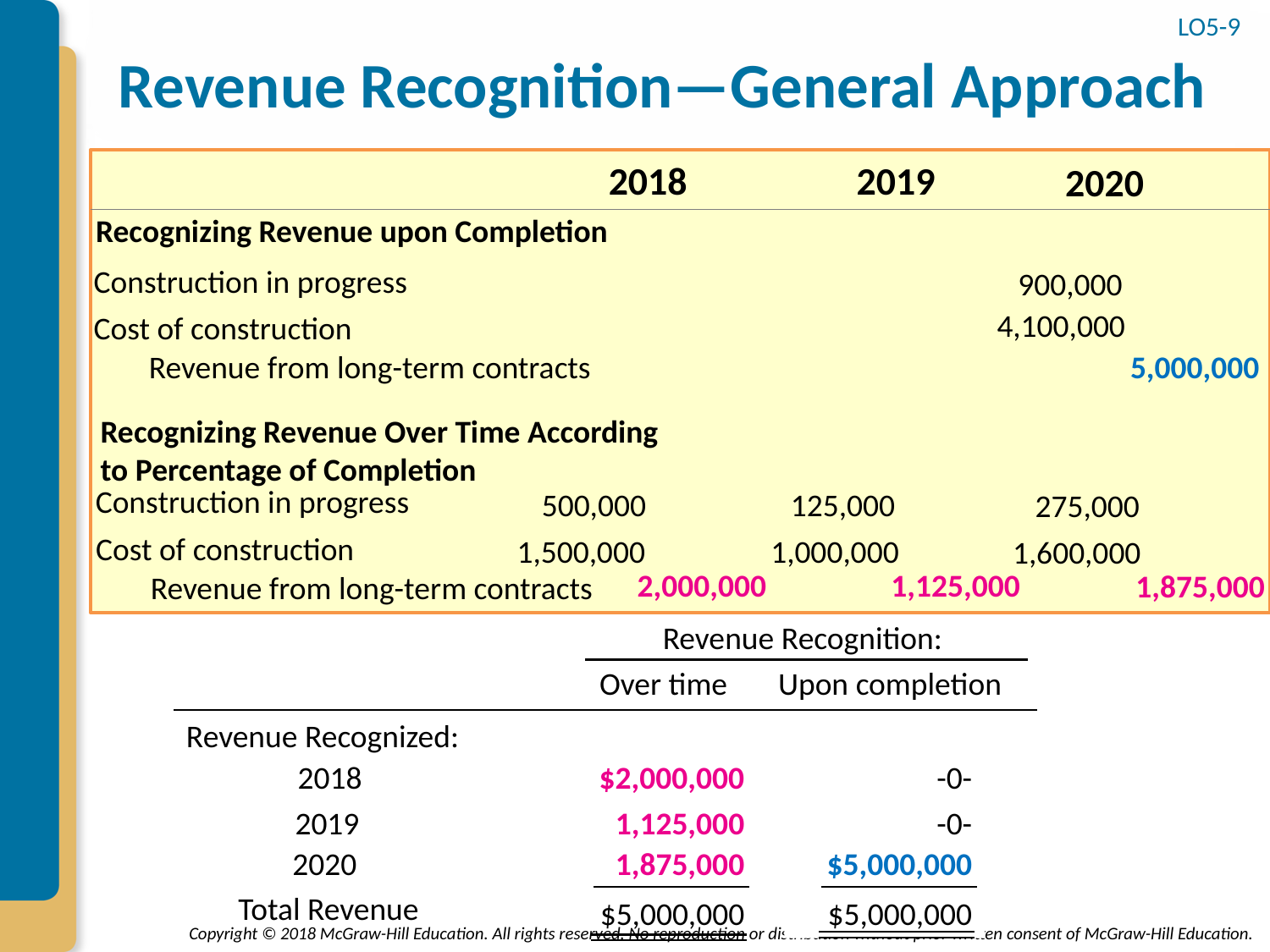

LO5-9
# Revenue Recognition—General Approach
2018
2019

2020
Recognizing Revenue upon Completion
Construction in progress
900,000
4,100,000
Cost of construction
       Revenue from long-term contracts
5,000,000
Recognizing Revenue Over Time According
to Percentage of Completion
Construction in progress
125,000
500,000
275,000
Cost of construction
1,000,000
1,500,000
1,600,000
1,125,000
2,000,000
1,875,000
       Revenue from long-term contracts
Revenue Recognition:
Over time
Upon completion
Revenue Recognized:
2018
$2,000,000
-0-
2019
1,125,000
-0-
1,875,000
$5,000,000
2020
Total Revenue
$5,000,000
$5,000,000